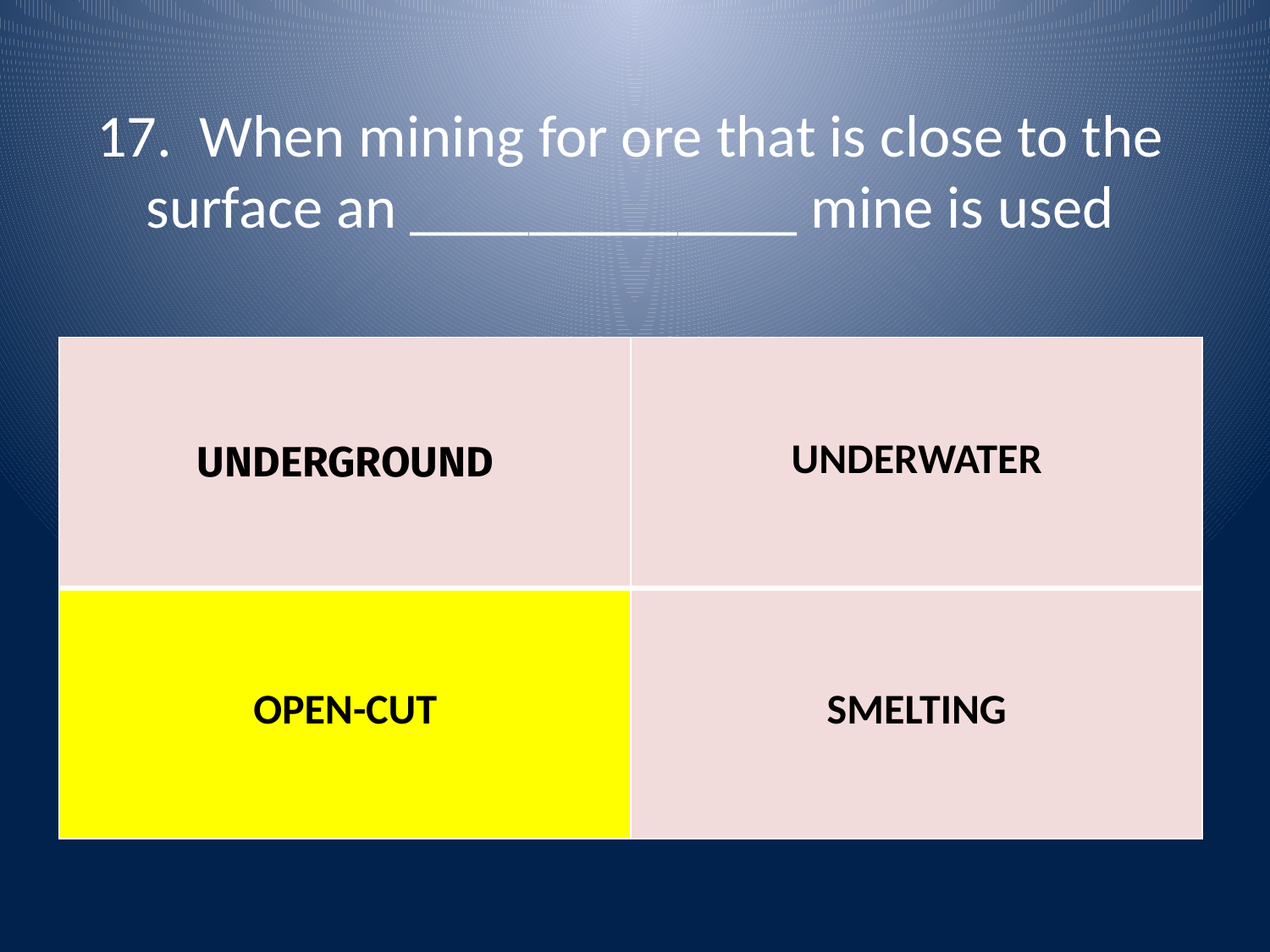

# 17.  When mining for ore that is close to the surface an _____________ mine is used
| UNDERGROUND | UNDERWATER |
| --- | --- |
| OPEN-CUT | SMELTING |